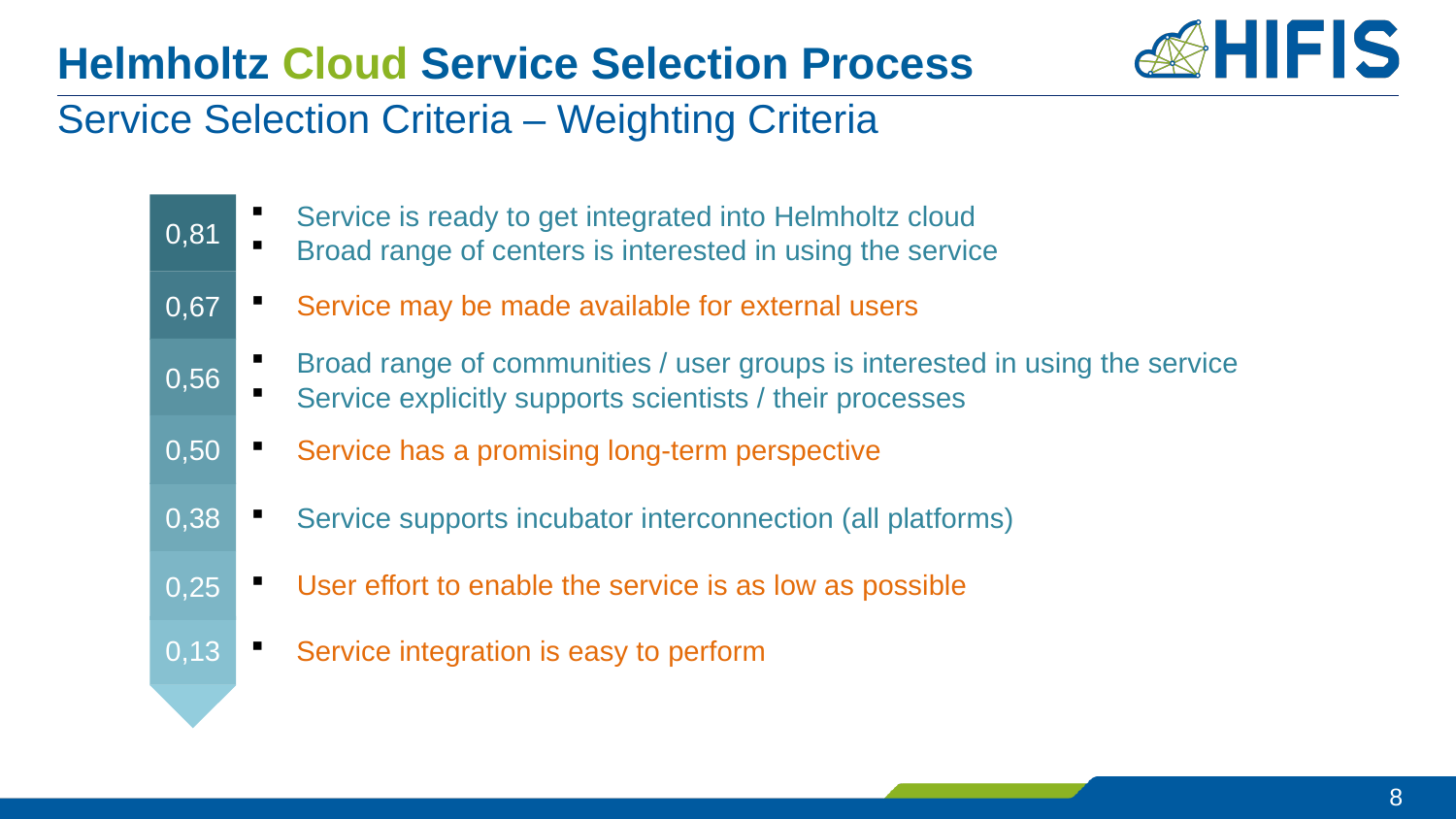

# Helmholtz Cloud Service Selection Process
Service Selection Criteria – Weighting Criteria
Service is ready to get integrated into Helmholtz cloud
Broad range of centers is interested in using the service
0,81
0,67
Service may be made available for external users
Broad range of communities / user groups is interested in using the service
Service explicitly supports scientists / their processes
0,56
0,50
Service has a promising long-term perspective
0,38
Service supports incubator interconnection (all platforms)
0,25
User effort to enable the service is as low as possible
0,13
Service integration is easy to perform